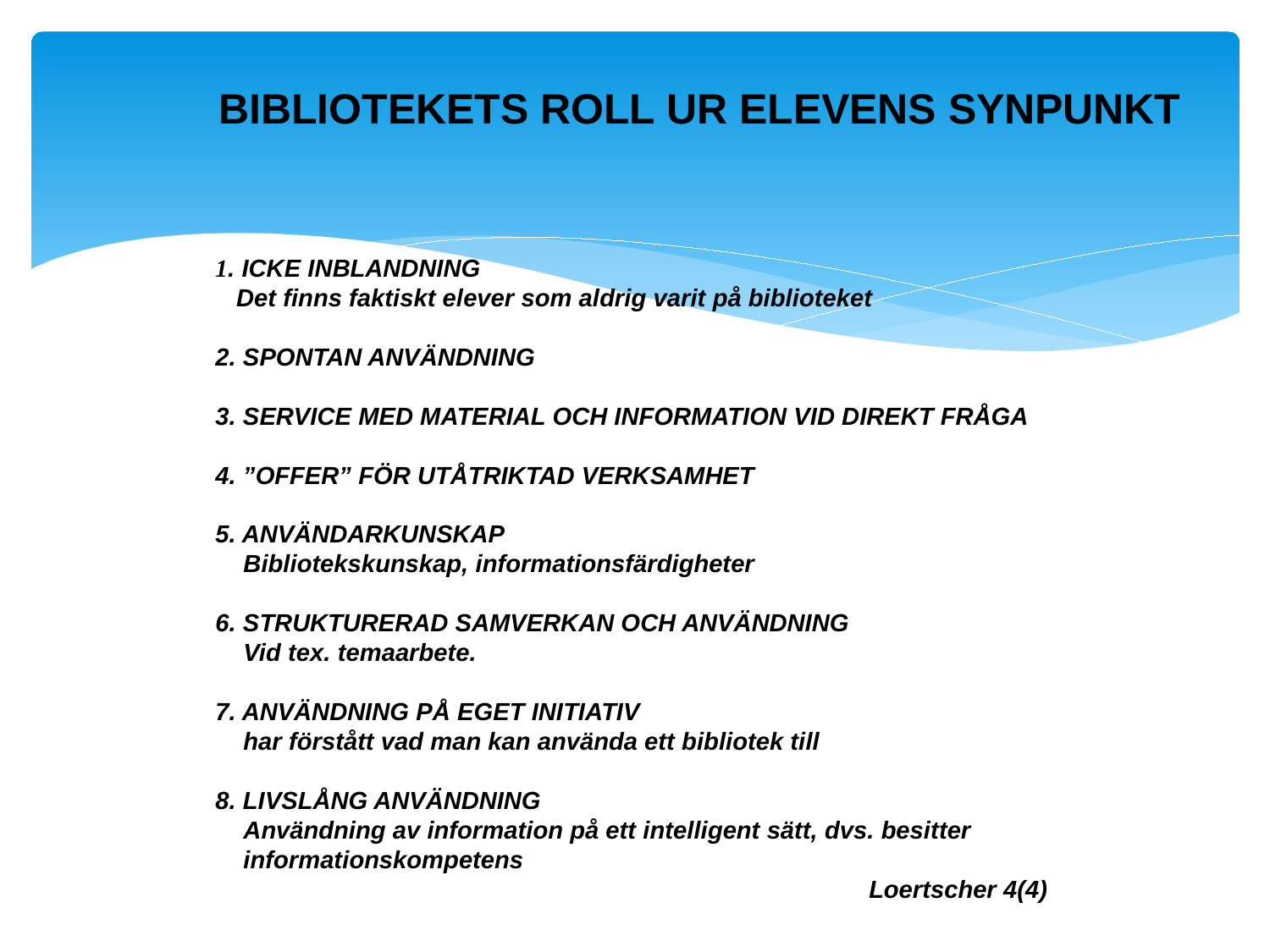

# BIBLIOTEKETS ROLL UR ELEVENS SYNPUNKT
1. ICKE INBLANDNING
   Det finns faktiskt elever som aldrig varit på biblioteket

2. SPONTAN ANVÄNDNING

3. SERVICE MED MATERIAL OCH INFORMATION VID DIREKT FRÅGA

4. ”OFFER” FÖR UTÅTRIKTAD VERKSAMHET

5. ANVÄNDARKUNSKAP
    Bibliotekskunskap, informationsfärdigheter

6. STRUKTURERAD SAMVERKAN OCH ANVÄNDNING
    Vid tex. temaarbete.

7. ANVÄNDNING PÅ EGET INITIATIV
    har förstått vad man kan använda ett bibliotek till

8. LIVSLÅNG ANVÄNDNING
    Användning av information på ett intelligent sätt, dvs. besitter
    informationskompetens
Loertscher 4(4)